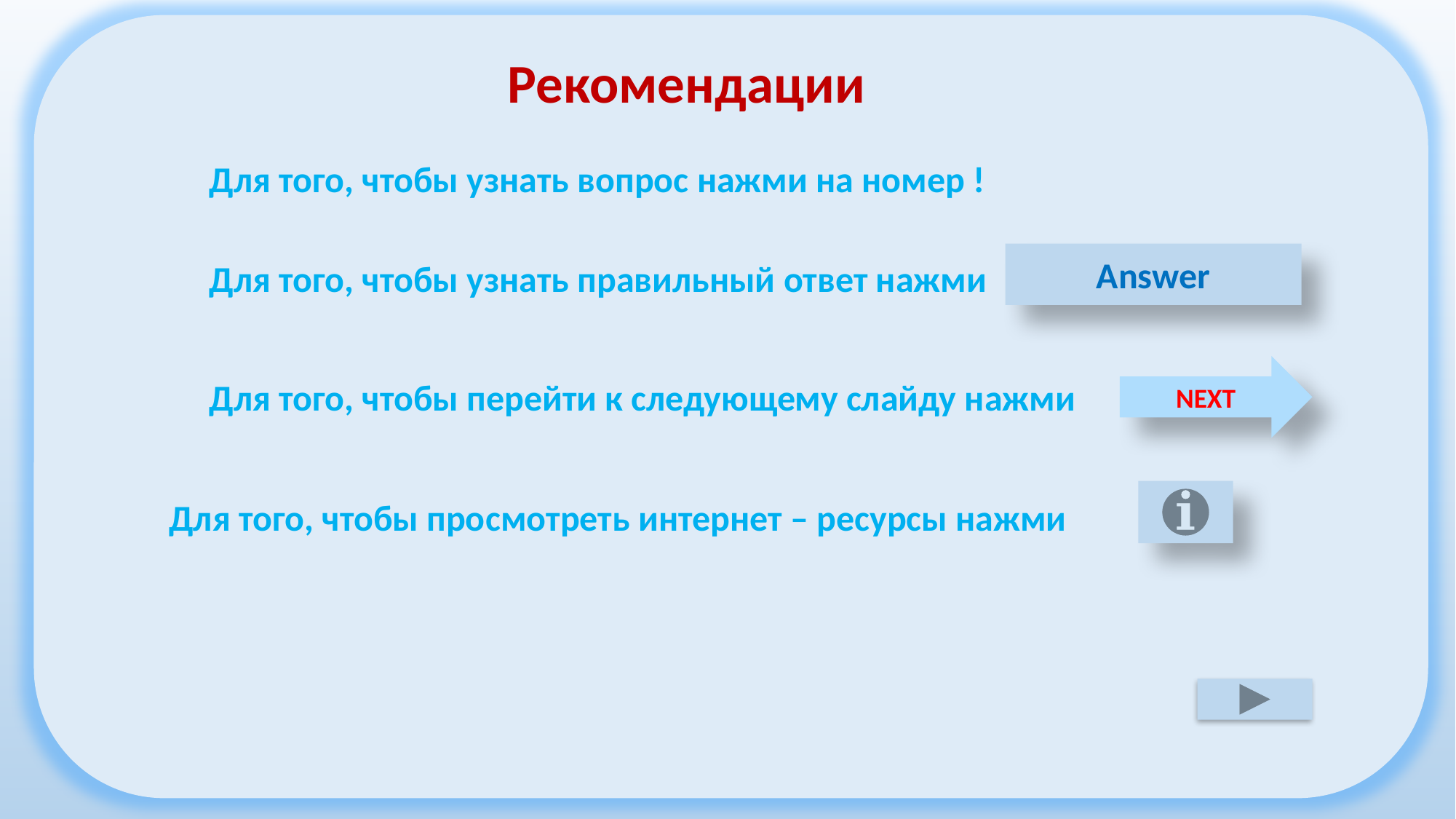

Рекомендации
Для того, чтобы узнать вопрос нажми на номер !
Answer
Для того, чтобы узнать правильный ответ нажми
NEXT
Для того, чтобы перейти к следующему слайду нажми

Для того, чтобы просмотреть интернет – ресурсы нажми